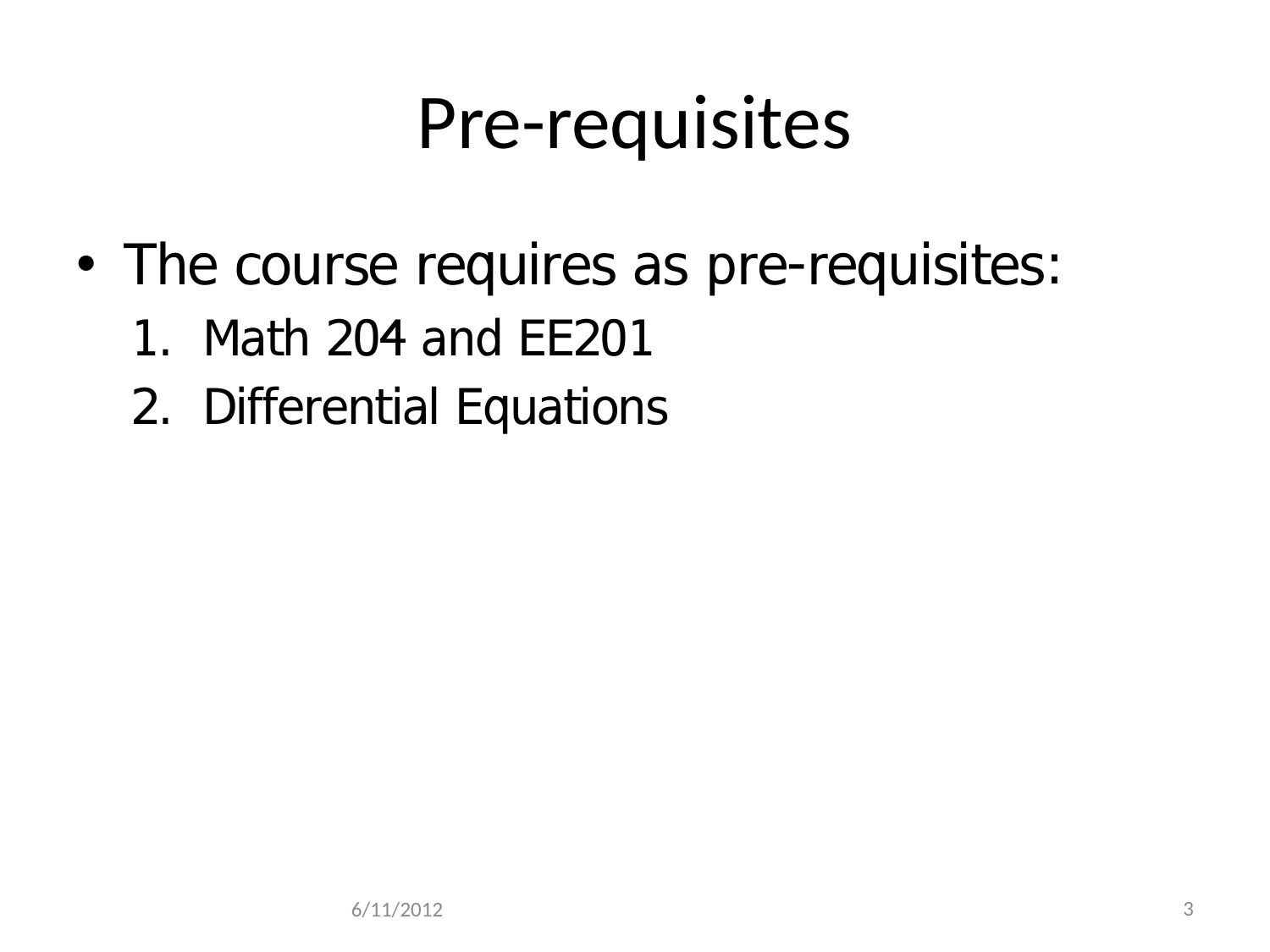

# Pre-requisites
The course requires as pre-requisites:
Math 204 and EE201
Differential Equations

6/11/2012

3